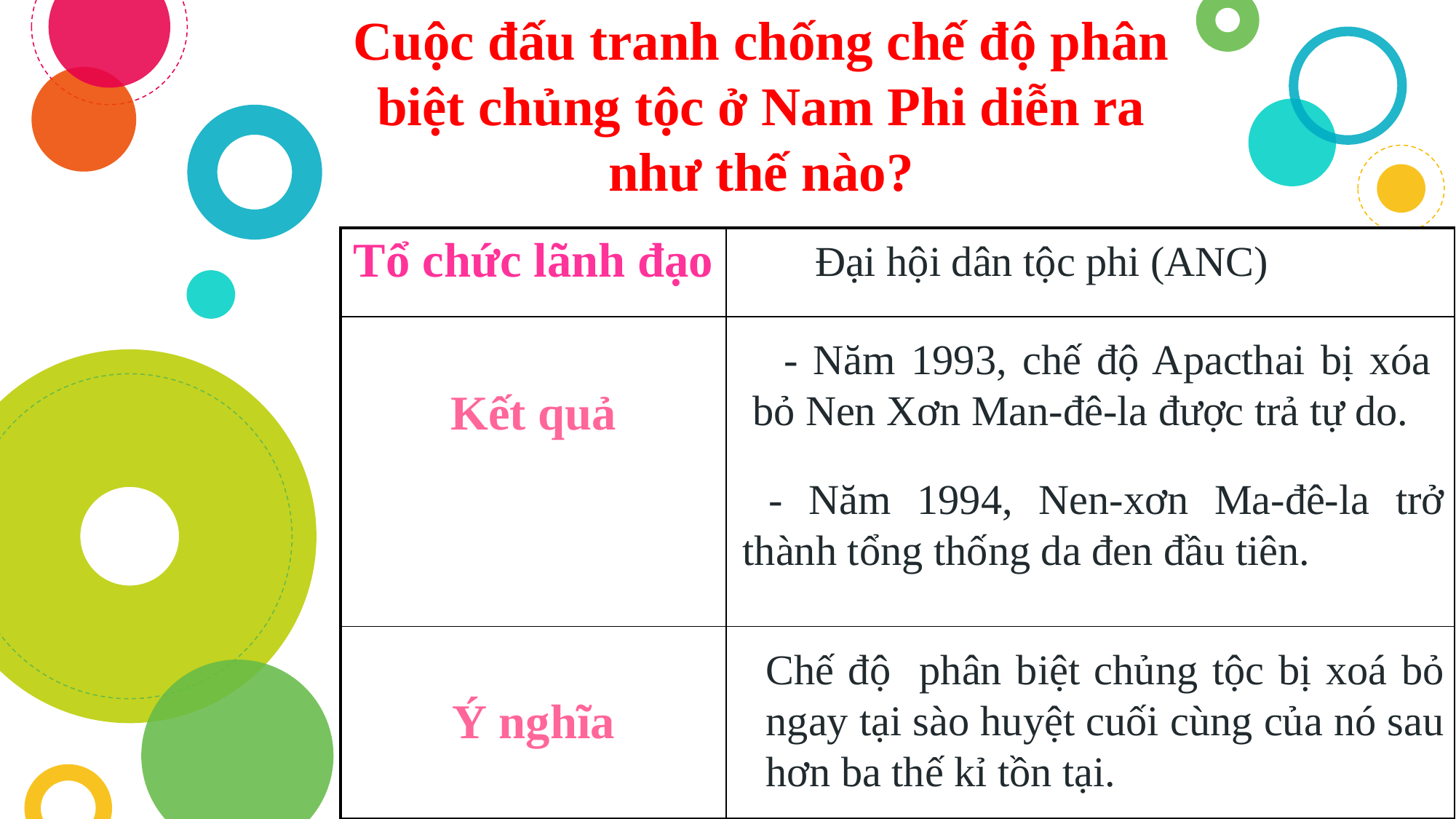

Cuộc đấu tranh chống chế độ phân biệt chủng tộc ở Nam Phi diễn ra như thế nào?
| Tổ chức lãnh đạo |  |
| --- | --- |
| Kết quả |  |
| Ý nghĩa |  |
Đại hội dân tộc phi (ANC)
  - Năm 1993, chế độ Apacthai bị xóa bỏ Nen Xơn Man-đê-la được trả tự do.
 - Năm 1994, Nen-xơn Ma-đê-la trở thành tổng thống da đen đầu tiên.
Chế độ  phân biệt chủng tộc bị xoá bỏ ngay tại sào huyệt cuối cùng của nó sau hơn ba thế kỉ tồn tại.